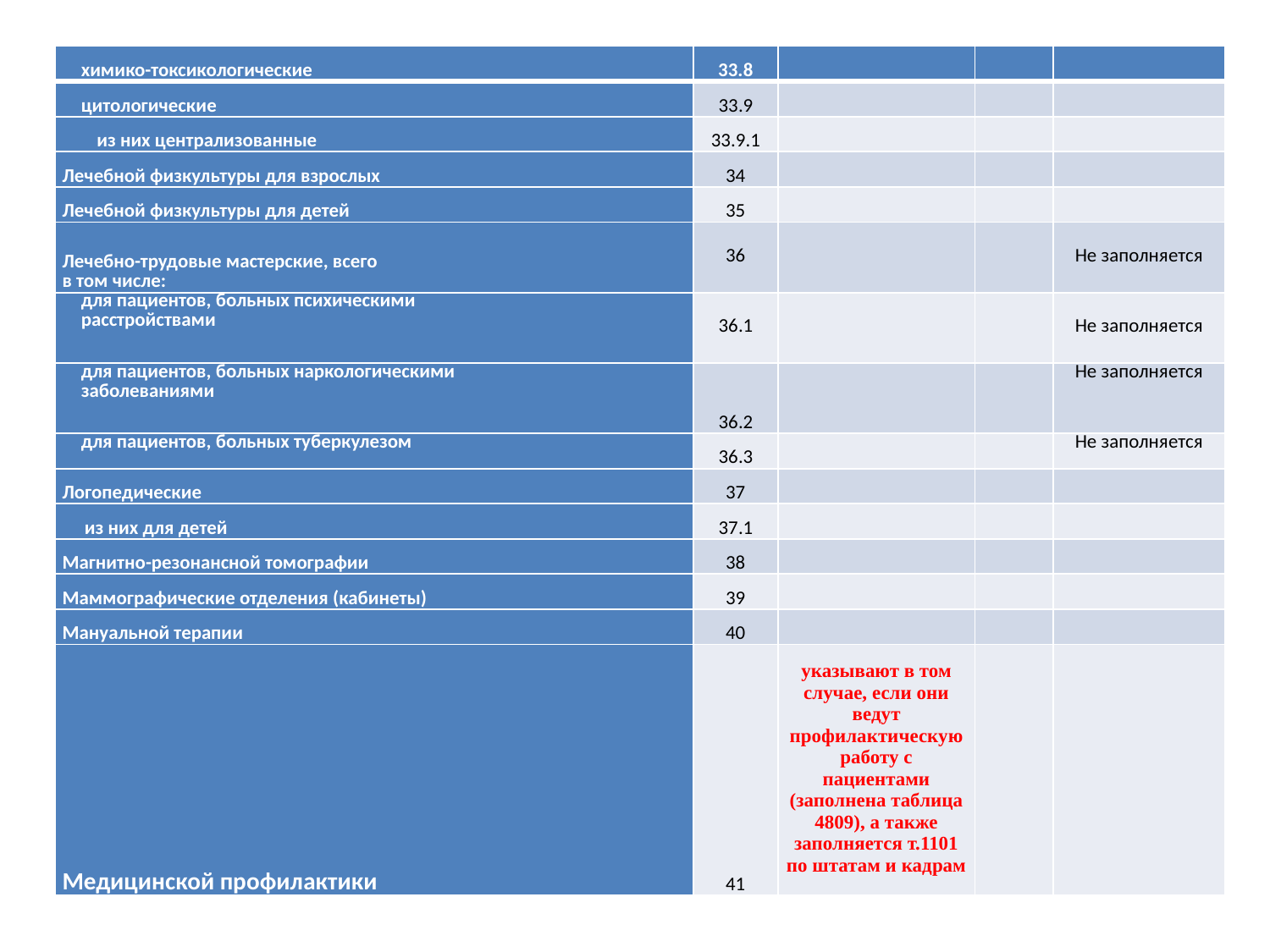

| химико-токсикологические | 33.8 |  |  |  |
| --- | --- | --- | --- | --- |
| цитологические | 33.9 |  |  |  |
| из них централизованные | 33.9.1 |  |  |  |
| Лечебной физкультуры для взрослых | 34 |  |  |  |
| Лечебной физкультуры для детей | 35 |  |  |  |
| Лечебно-трудовые мастерские, всего в том числе: | 36 |  |  | Не заполняется |
| для пациентов, больных психическими расстройствами | 36.1 |  |  | Не заполняется |
| для пациентов, больных наркологическими заболеваниями | 36.2 |  |  | Не заполняется |
| для пациентов, больных туберкулезом | 36.3 |  |  | Не заполняется |
| Логопедические | 37 |  |  |  |
| из них для детей | 37.1 |  |  |  |
| Магнитно-резонансной томографии | 38 |  |  |  |
| Маммографические отделения (кабинеты) | 39 |  |  |  |
| Мануальной терапии | 40 |  |  |  |
| Медицинской профилактики | 41 | указывают в том случае, если они ведут профилактическую работу с пациентами (заполнена таблица 4809), а также заполняется т.1101 по штатам и кадрам |  |  |